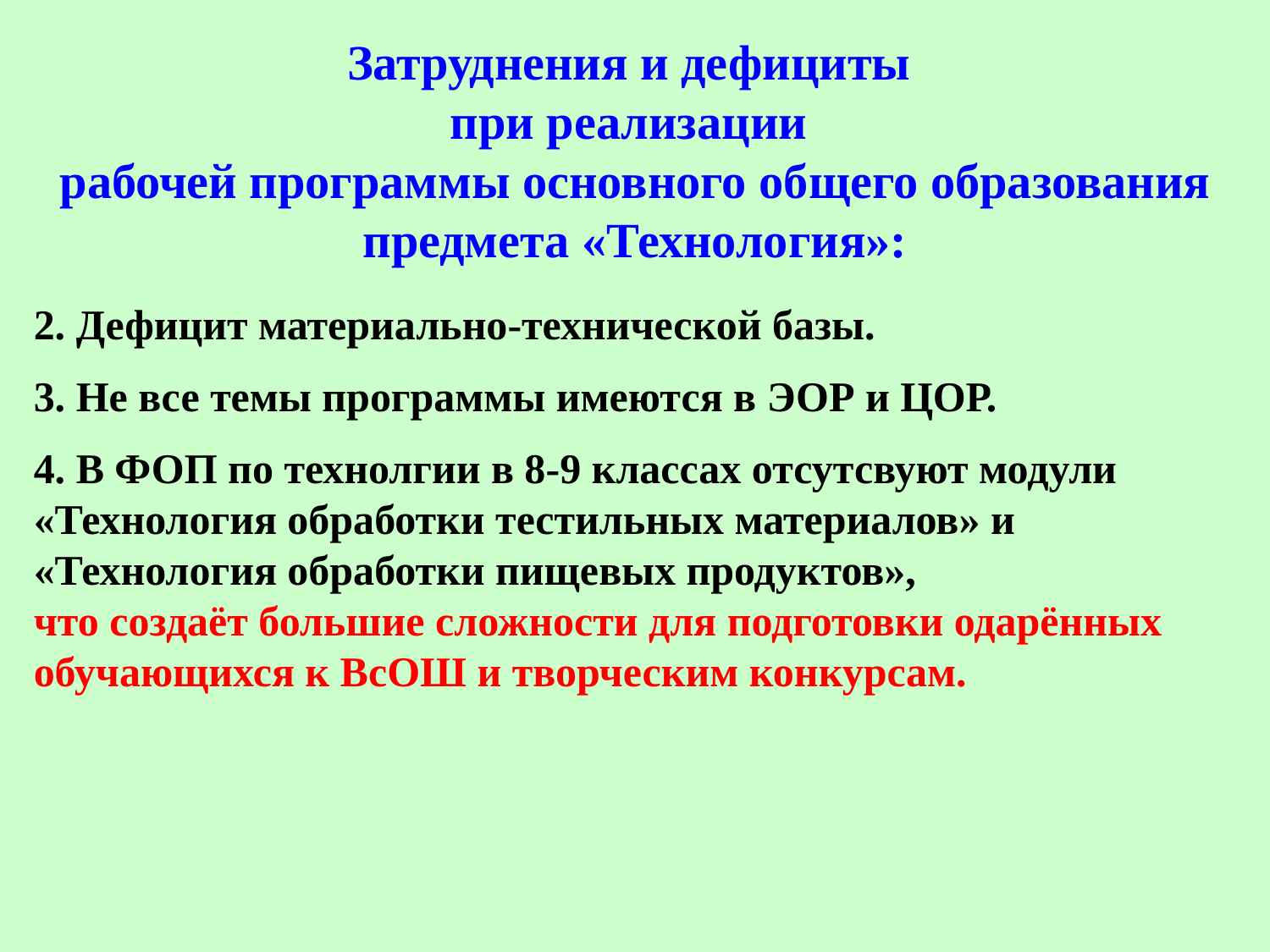

Затруднения и дефициты
при реализации
рабочей программы основного общего образования предмета «Технология»:
2. Дефицит материально-технической базы.
3. Не все темы программы имеются в ЭОР и ЦОР.
4. В ФОП по технолгии в 8-9 классах отсутсвуют модули «Технология обработки тестильных материалов» и «Технология обработки пищевых продуктов»,
что создаёт большие сложности для подготовки одарённых обучающихся к ВсОШ и творческим конкурсам.